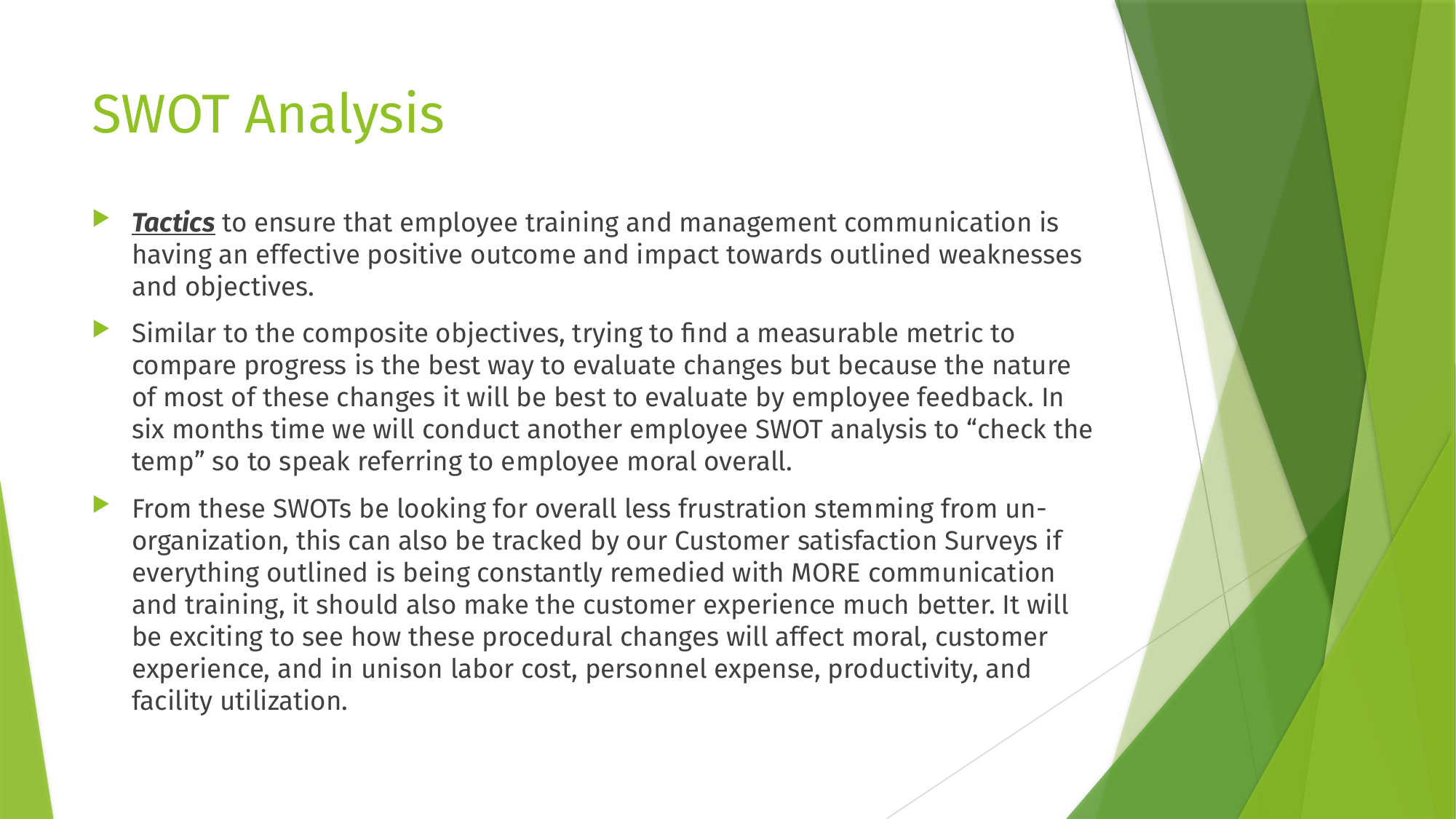

# SWOT Analysis
Tactics to ensure that employee training and management communication is having an effective positive outcome and impact towards outlined weaknesses and objectives.
Similar to the composite objectives, trying to find a measurable metric to compare progress is the best way to evaluate changes but because the nature of most of these changes it will be best to evaluate by employee feedback. In six months time we will conduct another employee SWOT analysis to “check the temp” so to speak referring to employee moral overall.
From these SWOTs be looking for overall less frustration stemming from un-organization, this can also be tracked by our Customer satisfaction Surveys if everything outlined is being constantly remedied with MORE communication and training, it should also make the customer experience much better. It will be exciting to see how these procedural changes will affect moral, customer experience, and in unison labor cost, personnel expense, productivity, and facility utilization.